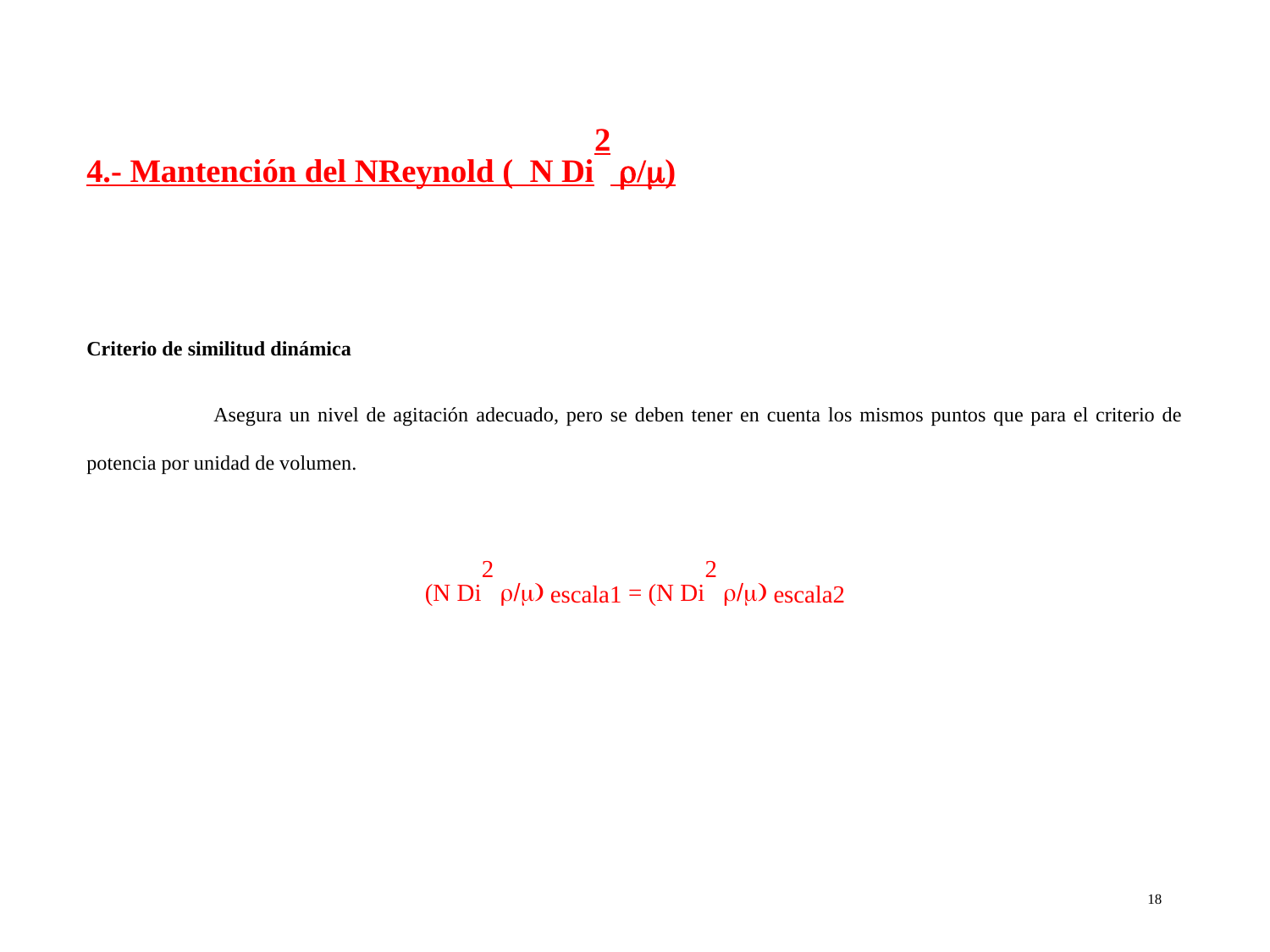

4.- Mantención del NReynold (  N Di2 ρ/μ)

Criterio de similitud dinámica
	Asegura un nivel de agitación adecuado, pero se deben tener en cuenta los mismos puntos que para el criterio de potencia por unidad de volumen.

(N Di2 ρ/μ) escala1 = (N Di2 ρ/μ) escala2

18